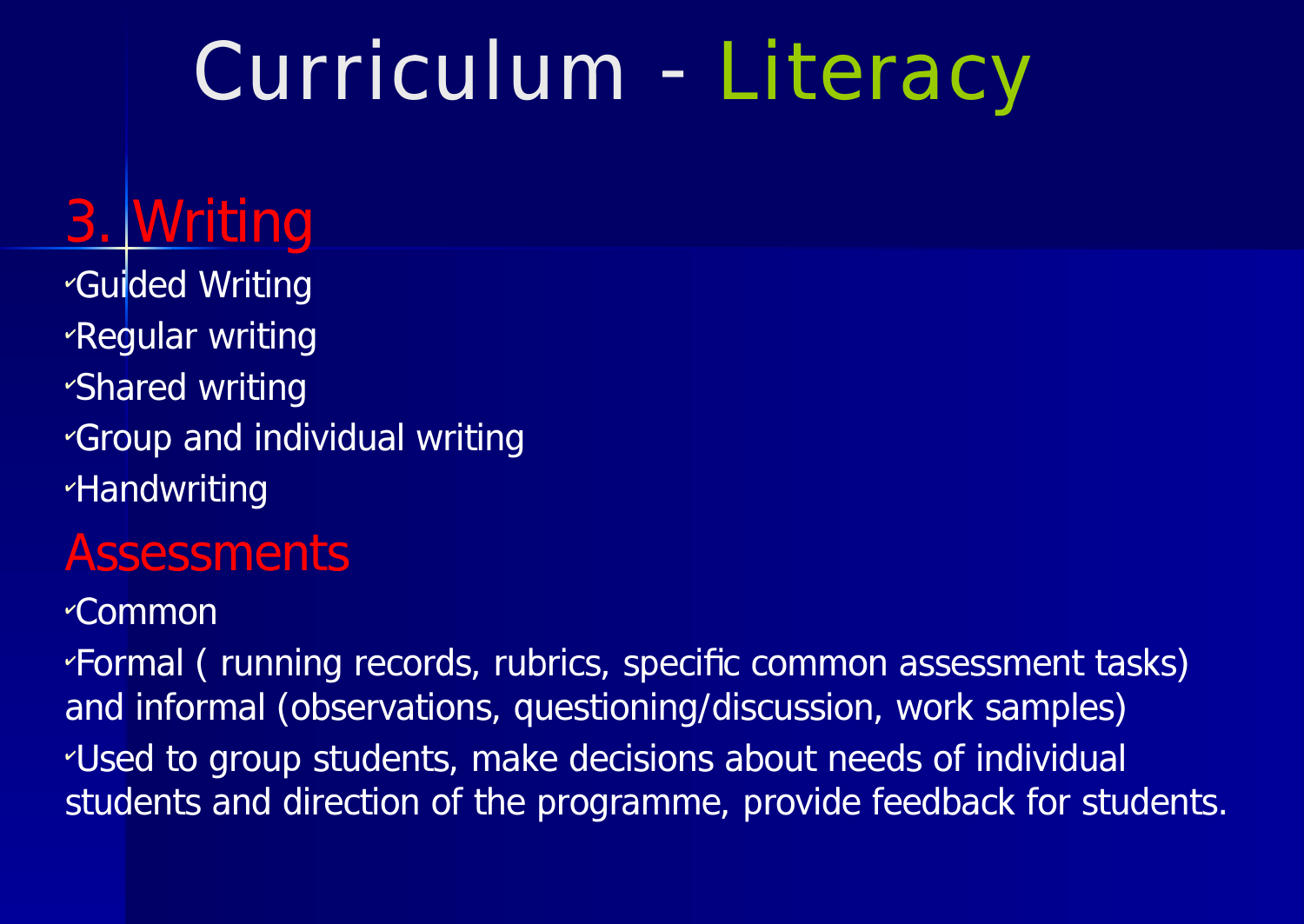

# Curriculum - Literacy
3. Writing
Guided Writing
Regular writing
Shared writing
Group and individual writing
Handwriting
Assessments
Common
Formal ( running records, rubrics, specific common assessment tasks) and informal (observations, questioning/discussion, work samples)
Used to group students, make decisions about needs of individual students and direction of the programme, provide feedback for students.